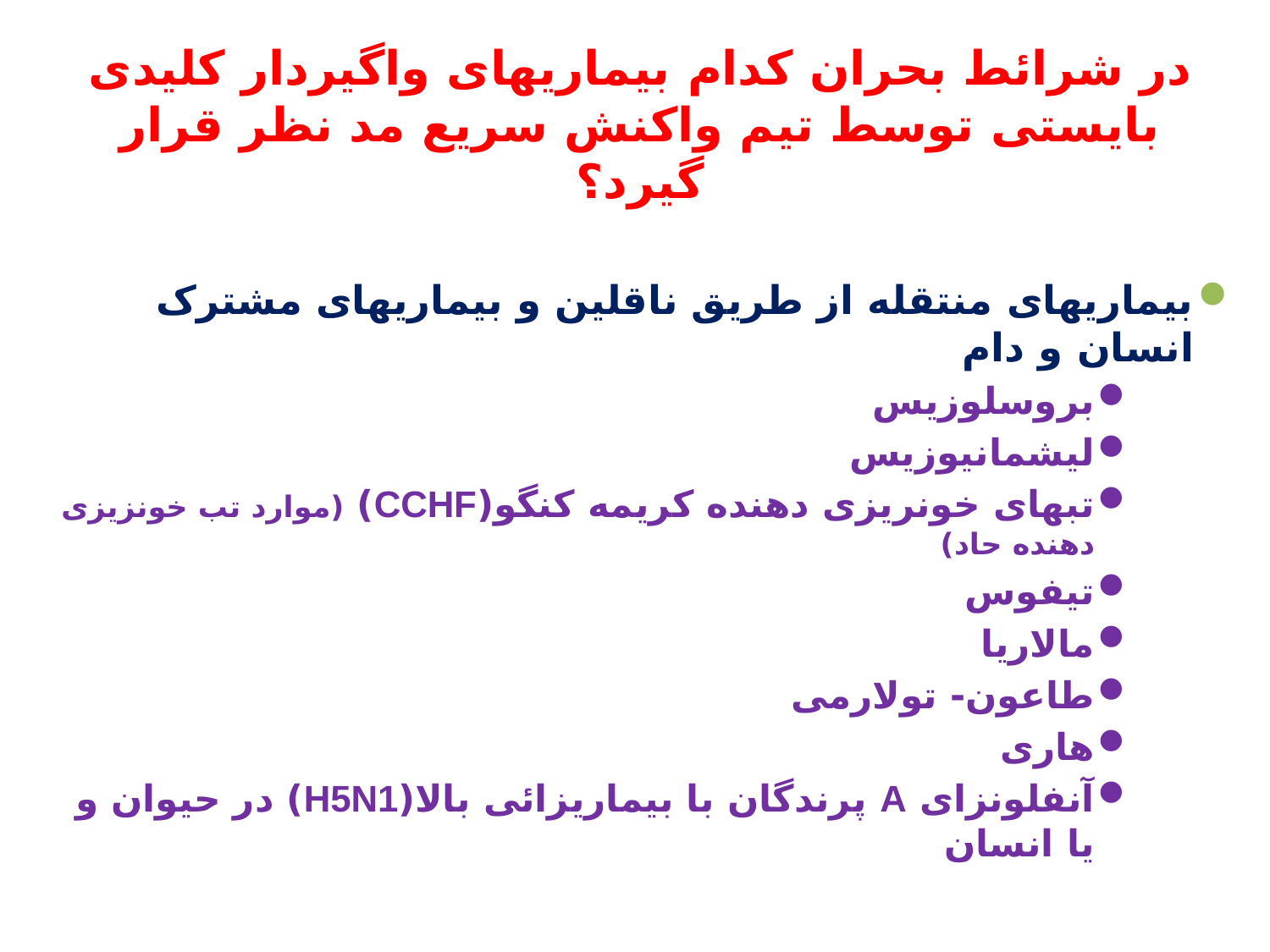

# در شرائط بحران كدام بیماریهای واگیردار کلیدی بایستی توسط تیم واکنش سریع مد نظر قرار گیرد؟
بیماریهای منتقله از طریق ناقلین و بیماریهای مشترک انسان و دام
بروسلوزیس
لیشمانیوزیس
تبهای خونریزی دهنده کريمه کنگو(CCHF) (موارد تب خونزیزی دهنده حاد)
تیفوس
مالاریا
طاعون- تولارمی
هاری
آنفلونزای A پرندگان با بیماریزائی بالا(H5N1) در حیوان و یا انسان